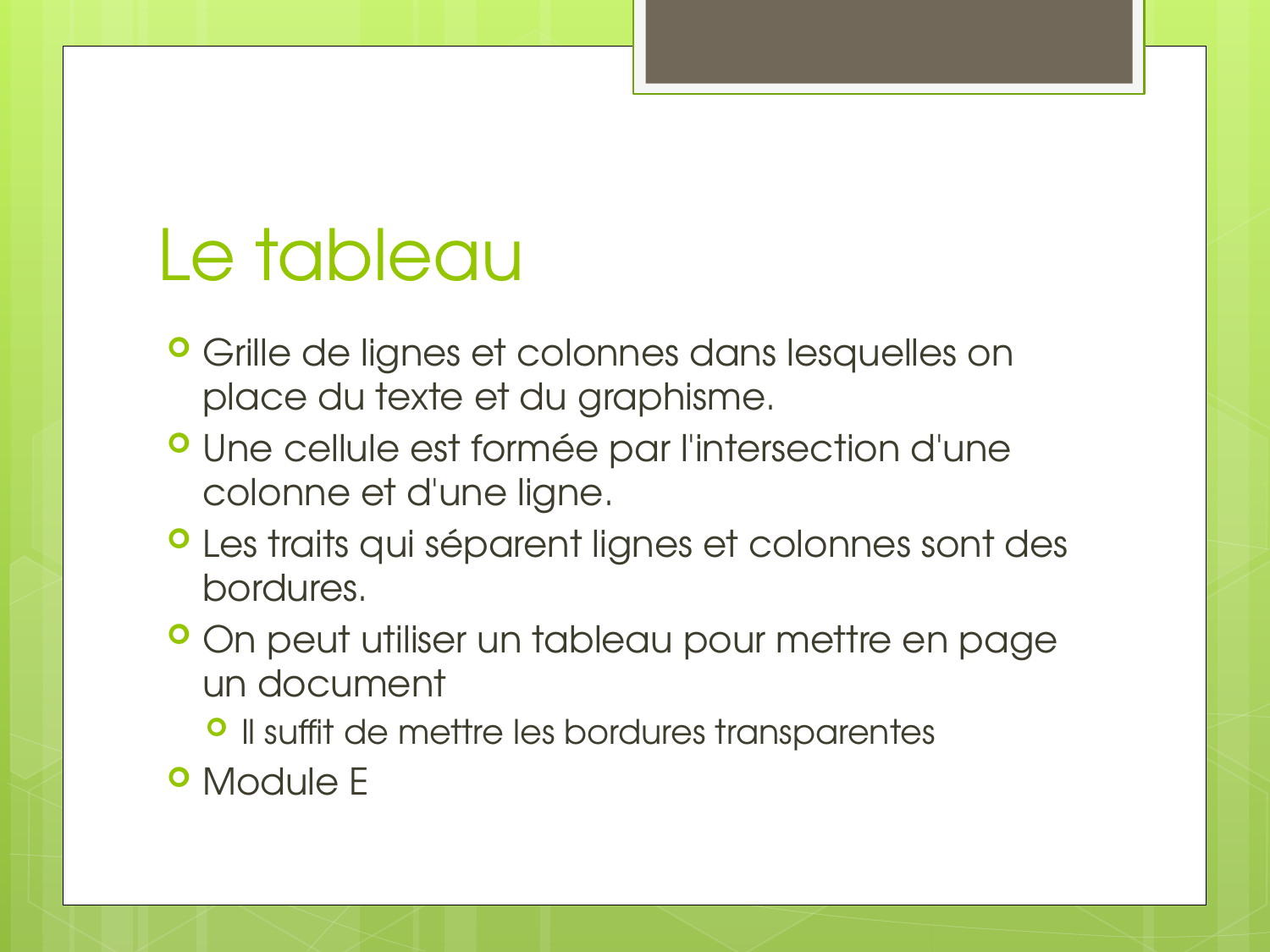

# Le tableau
Grille de lignes et colonnes dans lesquelles on place du texte et du graphisme.
Une cellule est formée par l'intersection d'une colonne et d'une ligne.
Les traits qui séparent lignes et colonnes sont des bordures.
On peut utiliser un tableau pour mettre en page un document
Il suffit de mettre les bordures transparentes
Module E